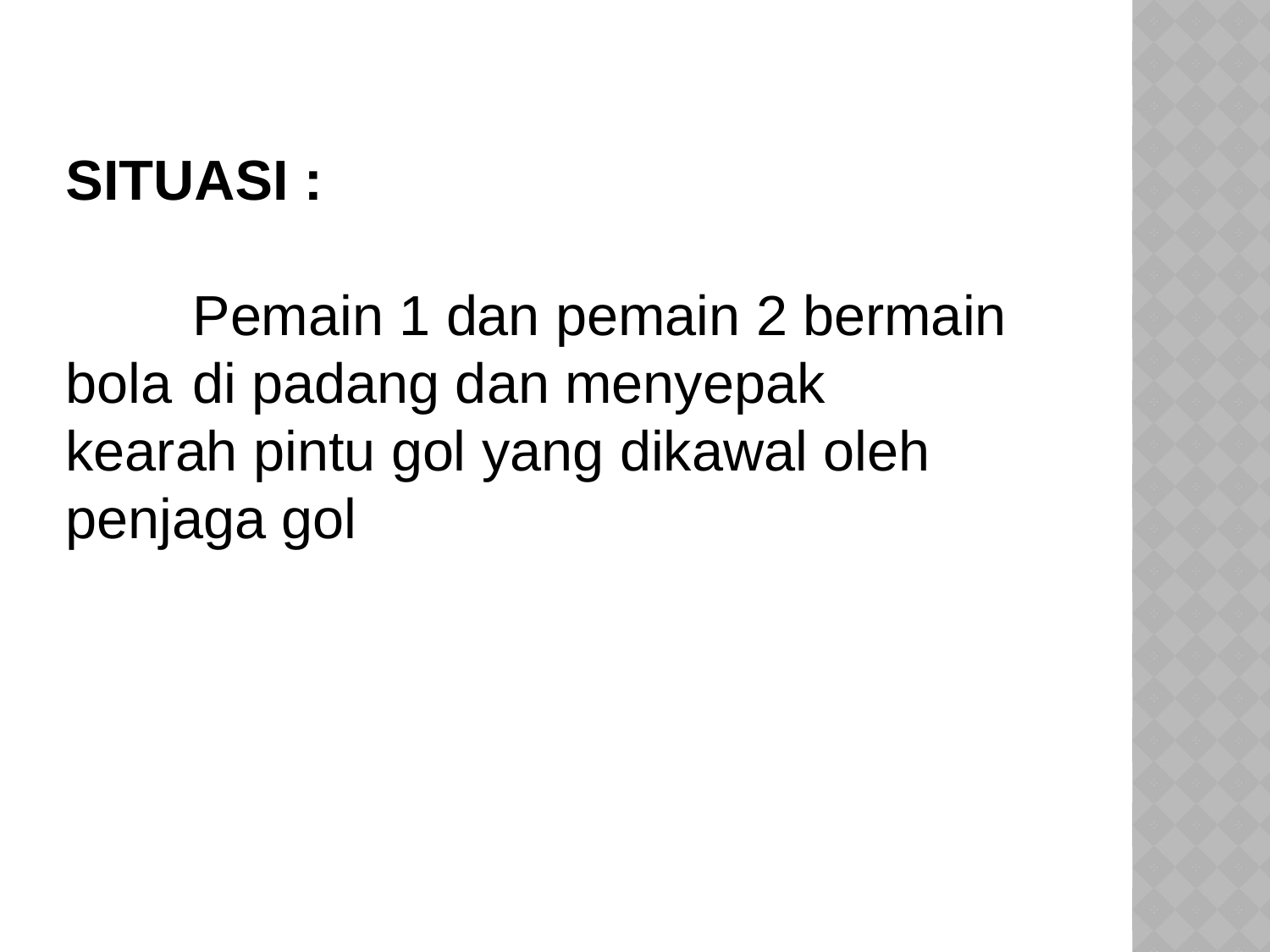

SITUASI :

	Pemain 1 dan pemain 2 bermain 	bola 	di padang dan menyepak 	kearah pintu gol yang dikawal oleh 	penjaga gol